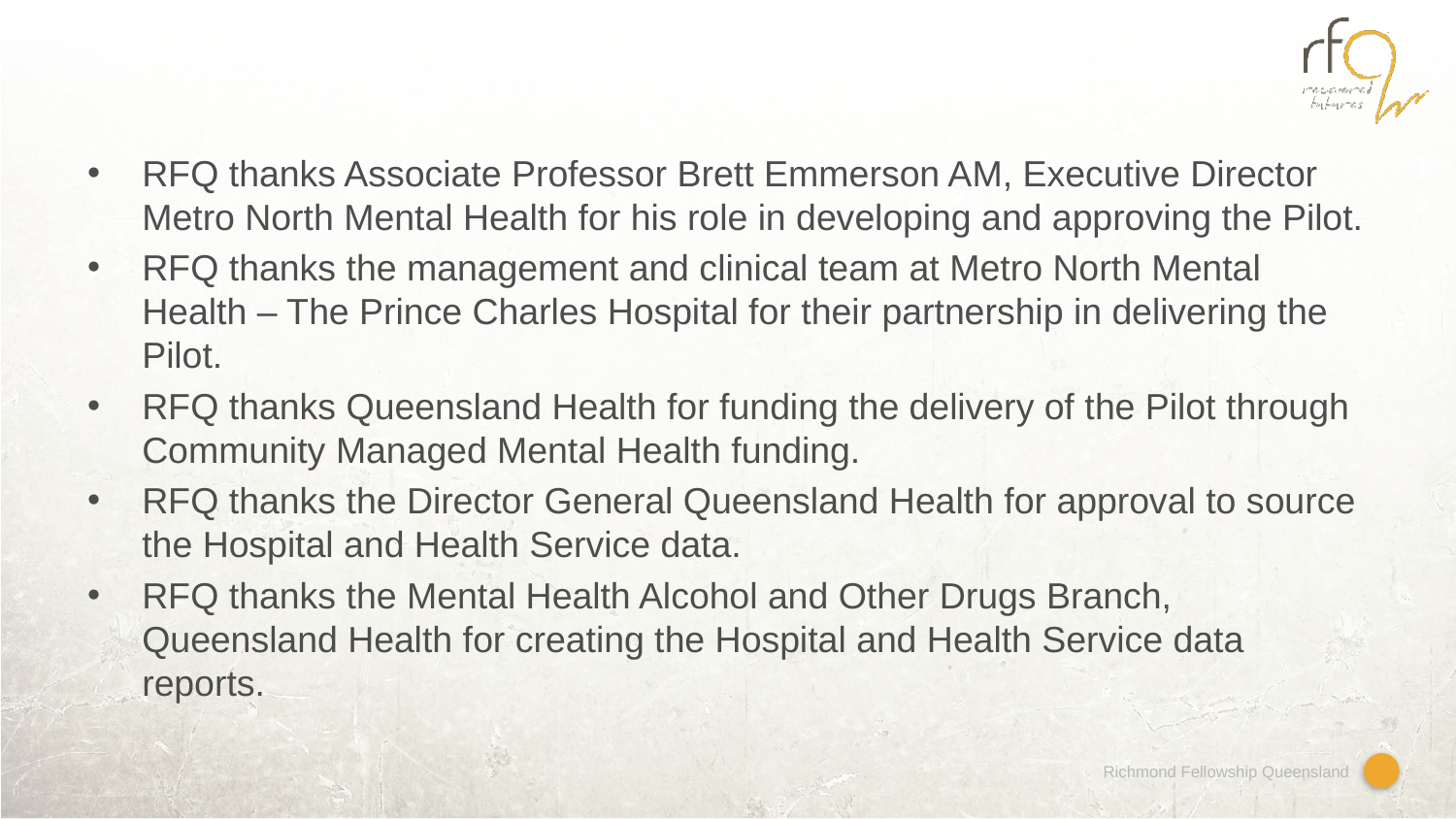

#
RFQ thanks Associate Professor Brett Emmerson AM, Executive Director Metro North Mental Health for his role in developing and approving the Pilot.
RFQ thanks the management and clinical team at Metro North Mental Health – The Prince Charles Hospital for their partnership in delivering the Pilot.
RFQ thanks Queensland Health for funding the delivery of the Pilot through Community Managed Mental Health funding.
RFQ thanks the Director General Queensland Health for approval to source the Hospital and Health Service data.
RFQ thanks the Mental Health Alcohol and Other Drugs Branch, Queensland Health for creating the Hospital and Health Service data reports.